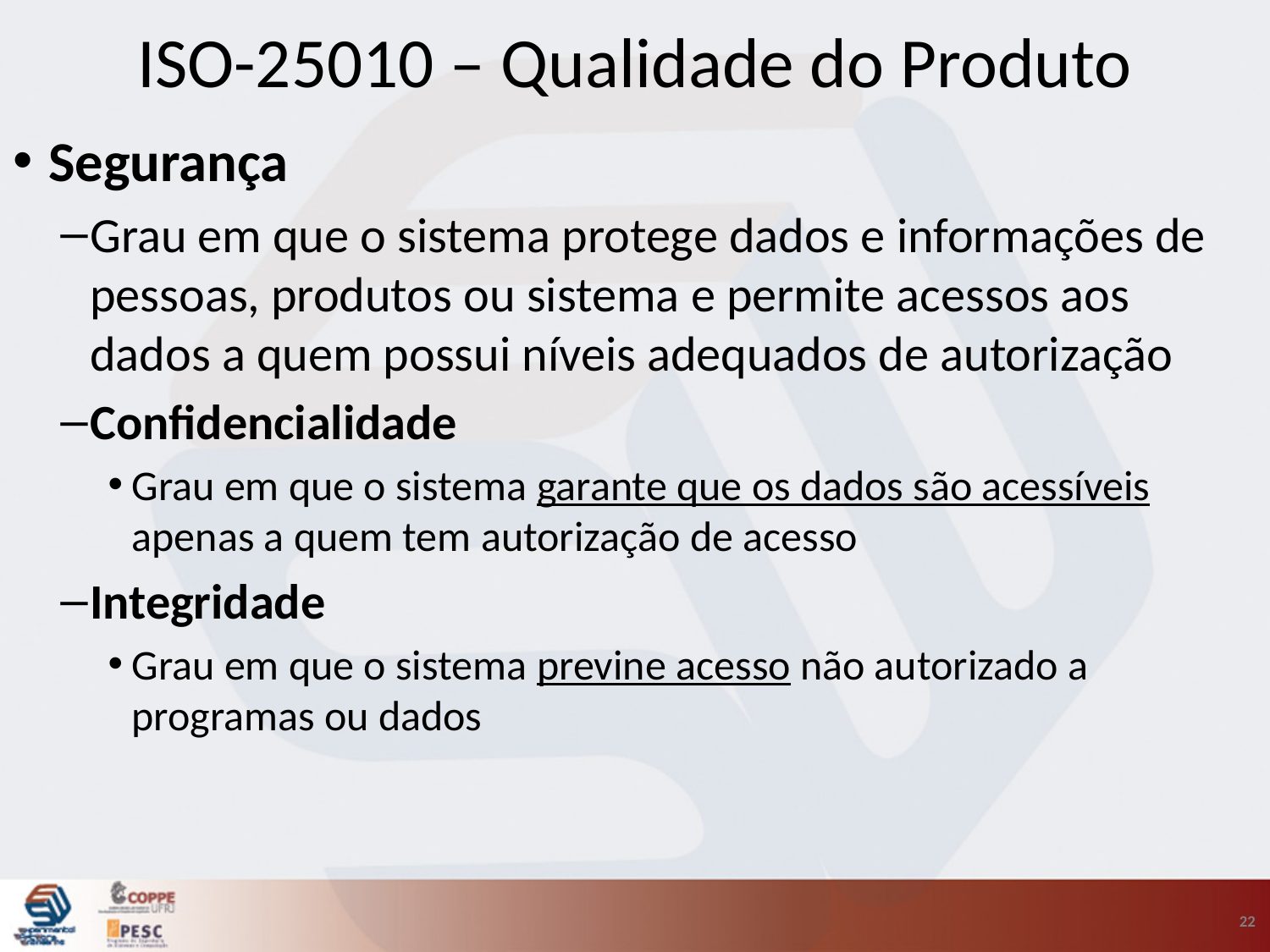

# ISO-25010 – Qualidade do Produto
Segurança
Grau em que o sistema protege dados e informações de pessoas, produtos ou sistema e permite acessos aos dados a quem possui níveis adequados de autorização
Confidencialidade
Grau em que o sistema garante que os dados são acessíveis apenas a quem tem autorização de acesso
Integridade
Grau em que o sistema previne acesso não autorizado a programas ou dados